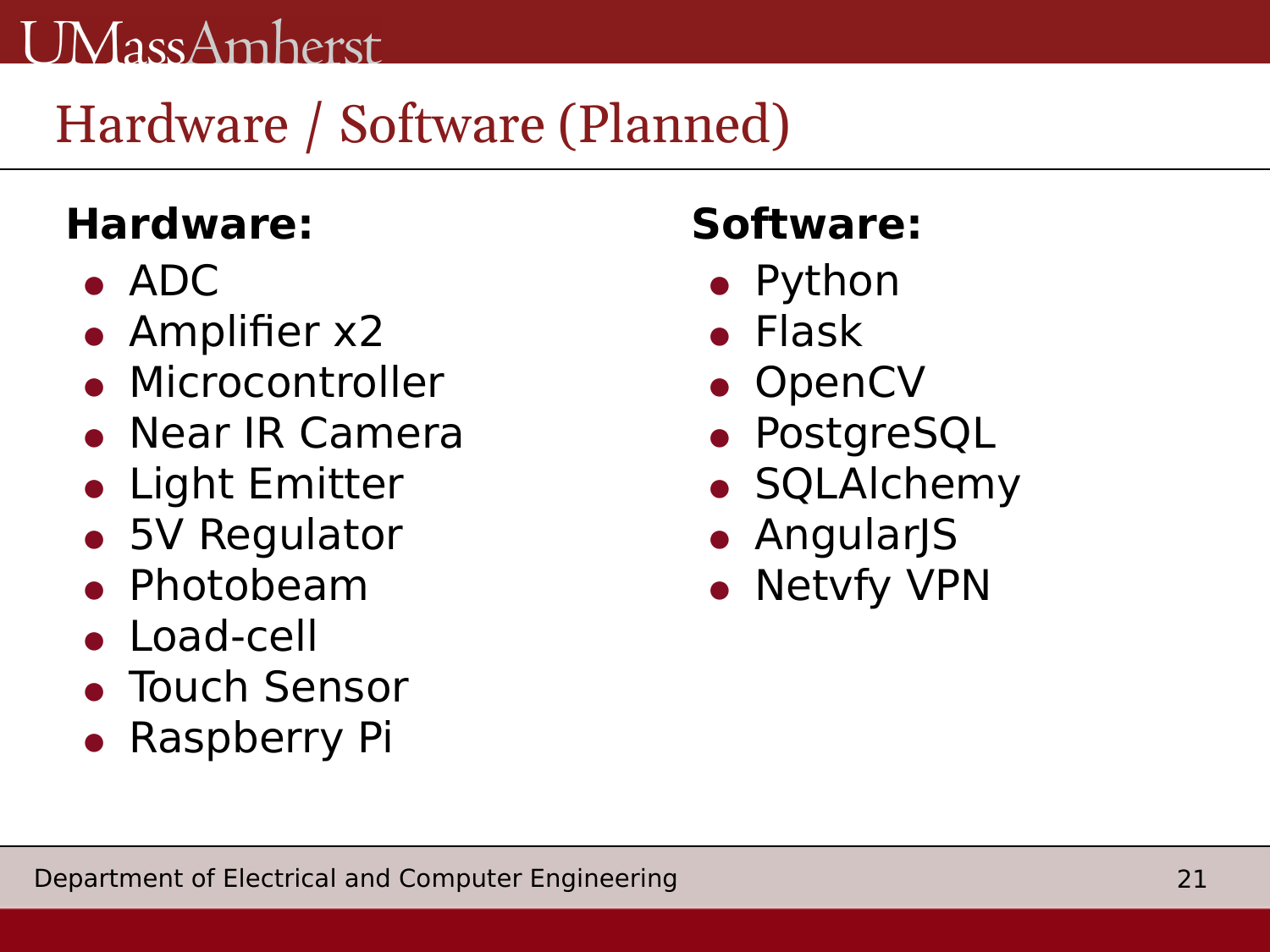

# Hardware / Software (Planned)
Hardware:
ADC
Amplifier x2
Microcontroller
Near IR Camera
Light Emitter
5V Regulator
Photobeam
Load-cell
Touch Sensor
Raspberry Pi
Software:
Python
Flask
OpenCV
PostgreSQL
SQLAlchemy
AngularJS
Netvfy VPN